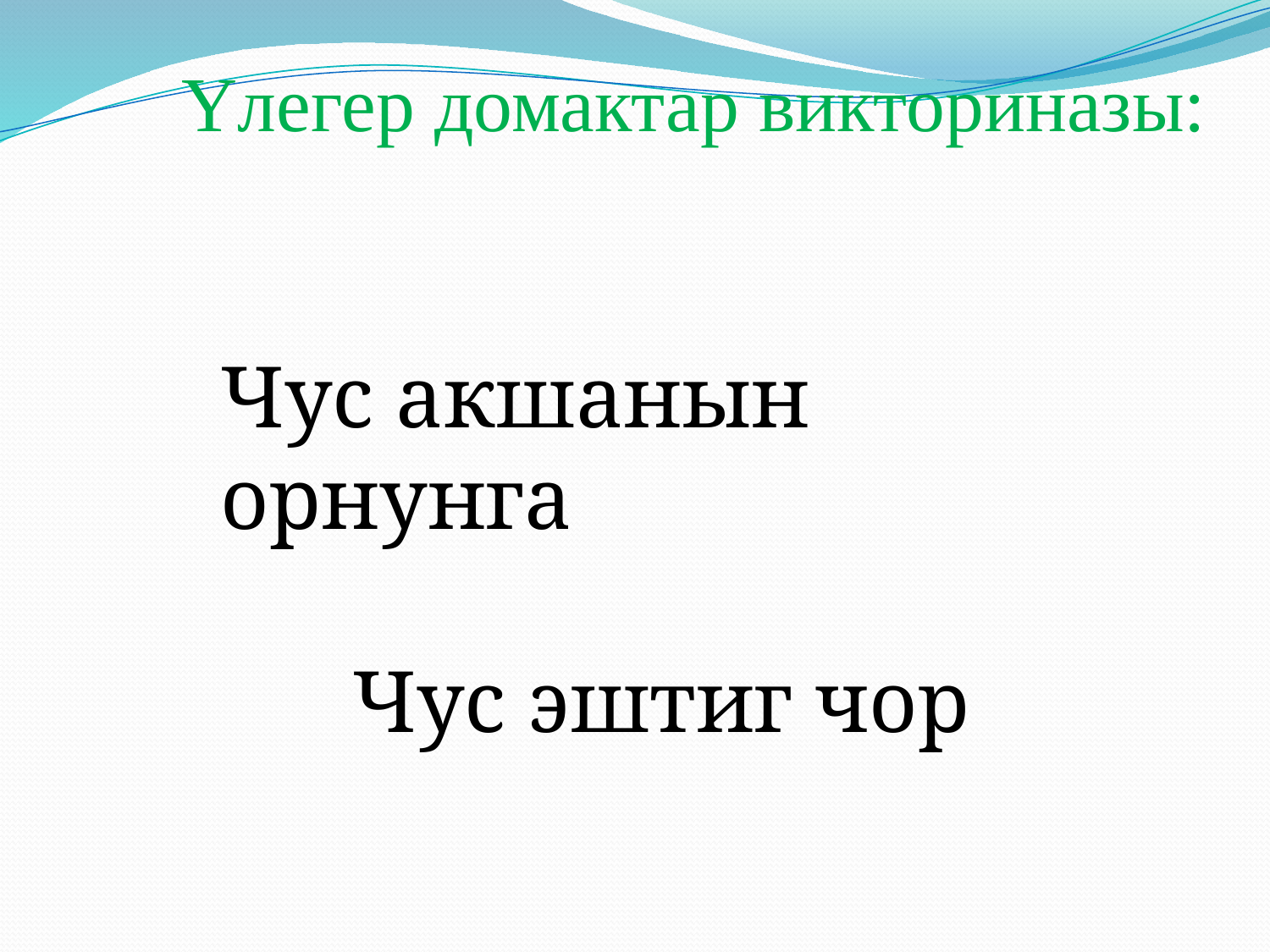

Үлегер домактар викториназы:
Чус акшанын  орнунга

      Чус эштиг чор